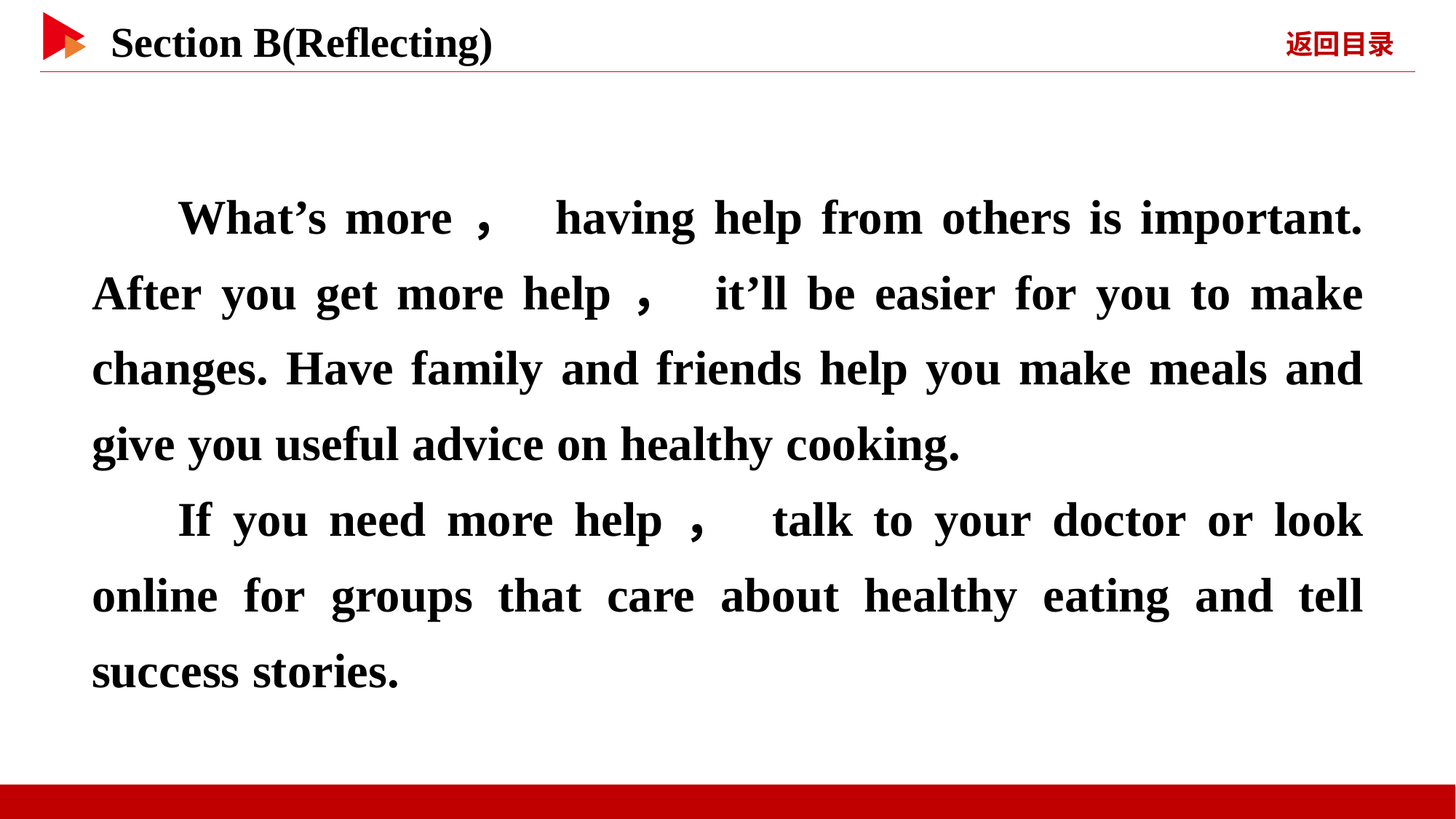

What’s more， having help from others is important. After you get more help， it’ll be easier for you to make changes. Have family and friends help you make meals and give you useful advice on healthy cooking.
If you need more help， talk to your doctor or look online for groups that care about healthy eating and tell success stories.